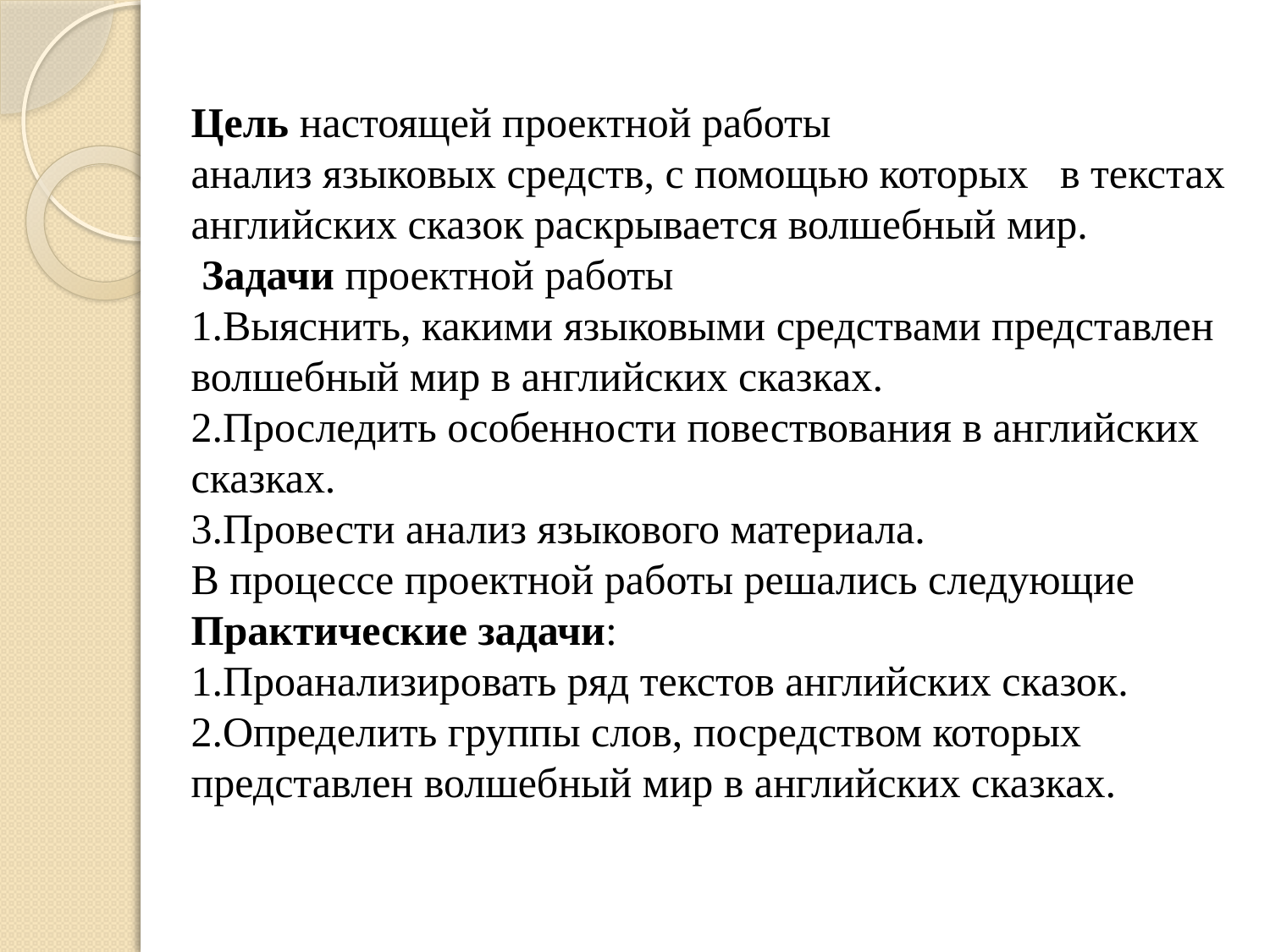

# Цель настоящей проектной работы анализ языковых средств, с помощью которых   в текстах английских сказок раскрывается волшебный мир. Задачи проектной работы 1.Выяснить, какими языковыми средствами представлен волшебный мир в английских сказках. 2.Проследить особенности повествования в английских сказках. 3.Провести анализ языкового материала. В процессе проектной работы решались следующие Практические задачи: 1.Проанализировать ряд текстов английских сказок. 2.Определить группы слов, посредством которых представлен волшебный мир в английских сказках.